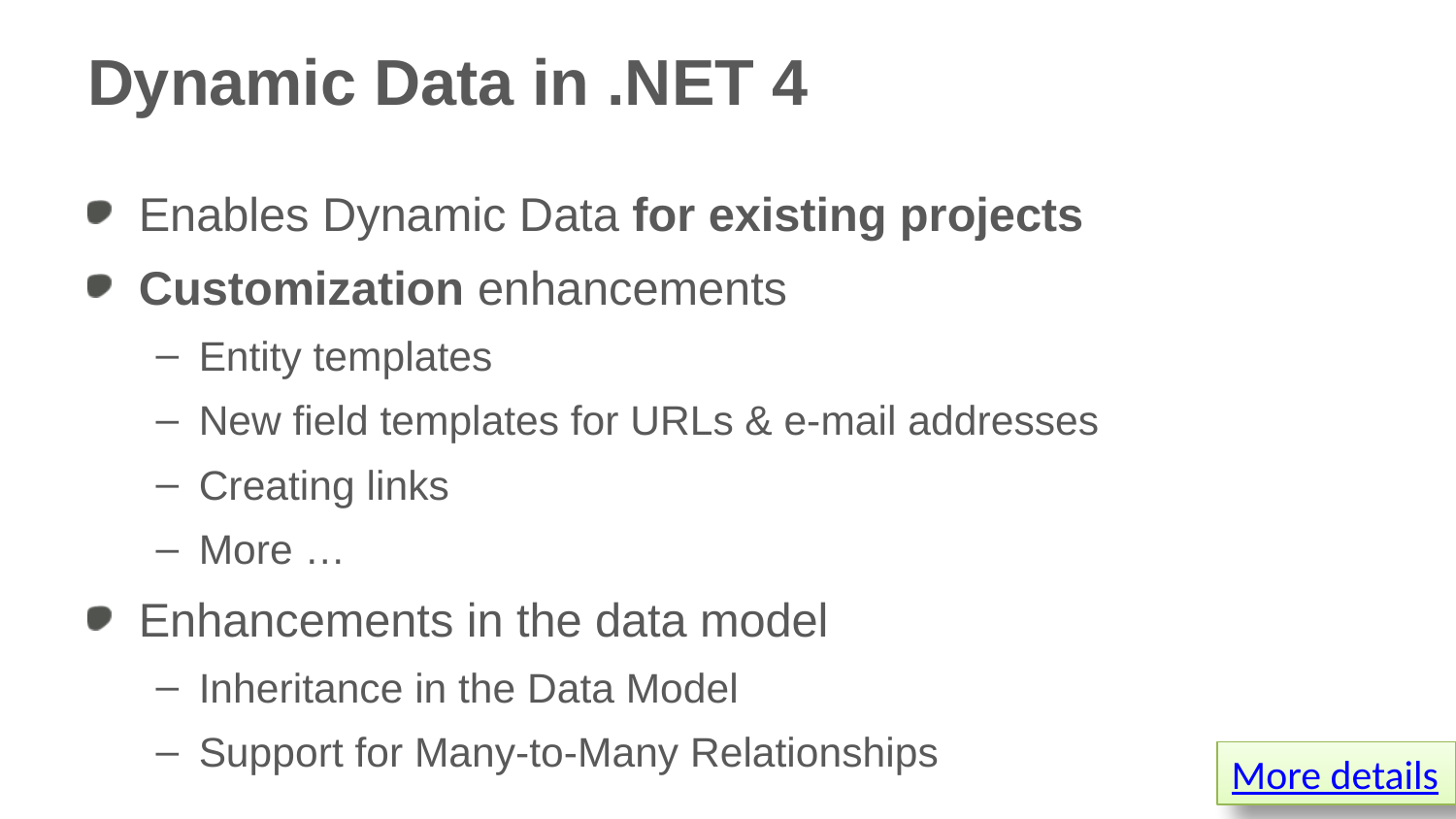

# Dynamic Data in .NET 4
Enables Dynamic Data for existing projects
Customization enhancements
Entity templates
New field templates for URLs & e-mail addresses
Creating links
More …
Enhancements in the data model
Inheritance in the Data Model
Support for Many-to-Many Relationships
More details